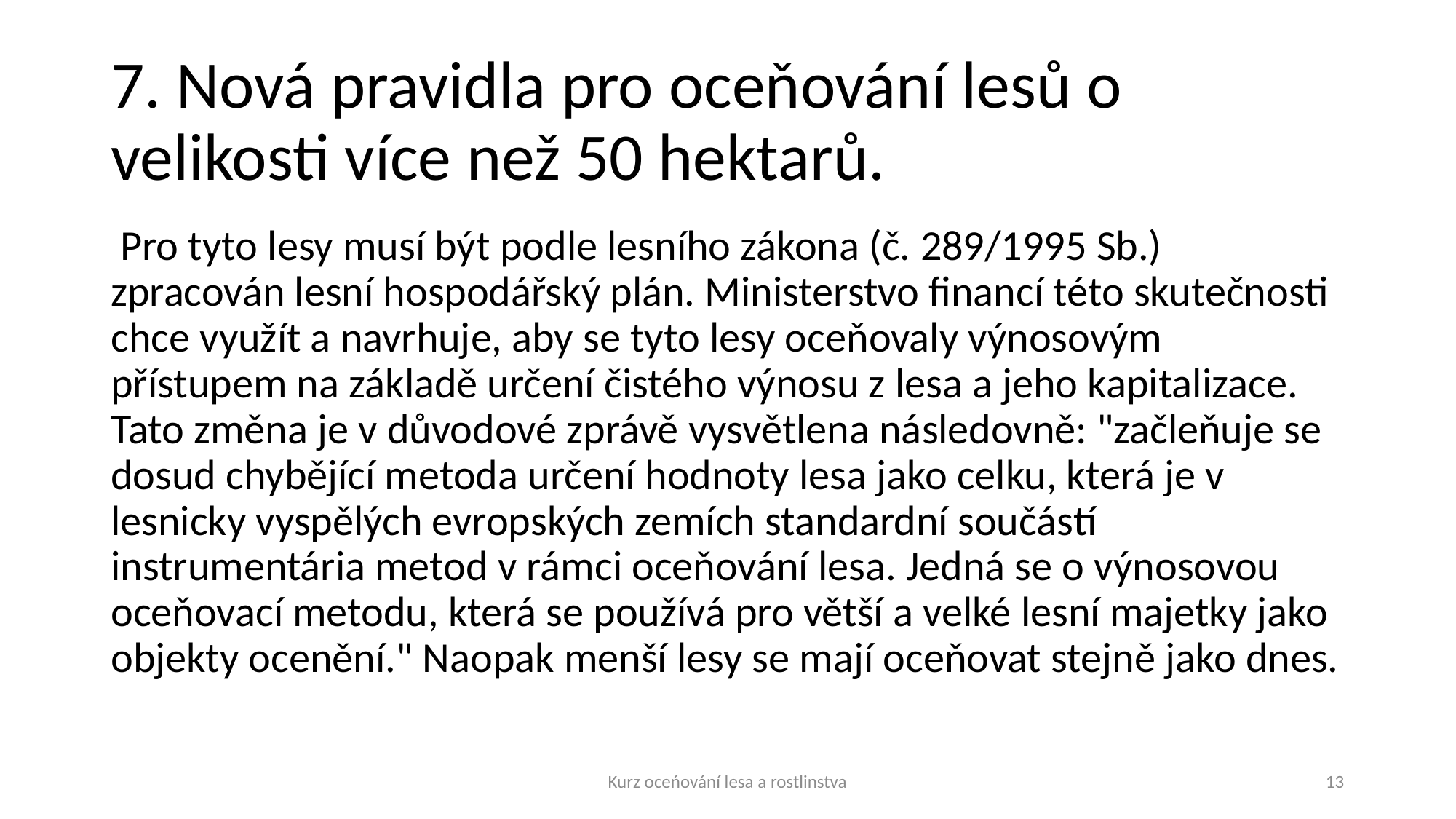

# 7. Nová pravidla pro oceňování lesů o velikosti více než 50 hektarů.
 Pro tyto lesy musí být podle lesního zákona (č. 289/1995 Sb.) zpracován lesní hospodářský plán. Ministerstvo financí této skutečnosti chce využít a navrhuje, aby se tyto lesy oceňovaly výnosovým přístupem na základě určení čistého výnosu z lesa a jeho kapitalizace. Tato změna je v důvodové zprávě vysvětlena následovně: "začleňuje se dosud chybějící metoda určení hodnoty lesa jako celku, která je v lesnicky vyspělých evropských zemích standardní součástí instrumentária metod v rámci oceňování lesa. Jedná se o výnosovou oceňovací metodu, která se používá pro větší a velké lesní majetky jako objekty ocenění." Naopak menší lesy se mají oceňovat stejně jako dnes.
Kurz oceńování lesa a rostlinstva
13